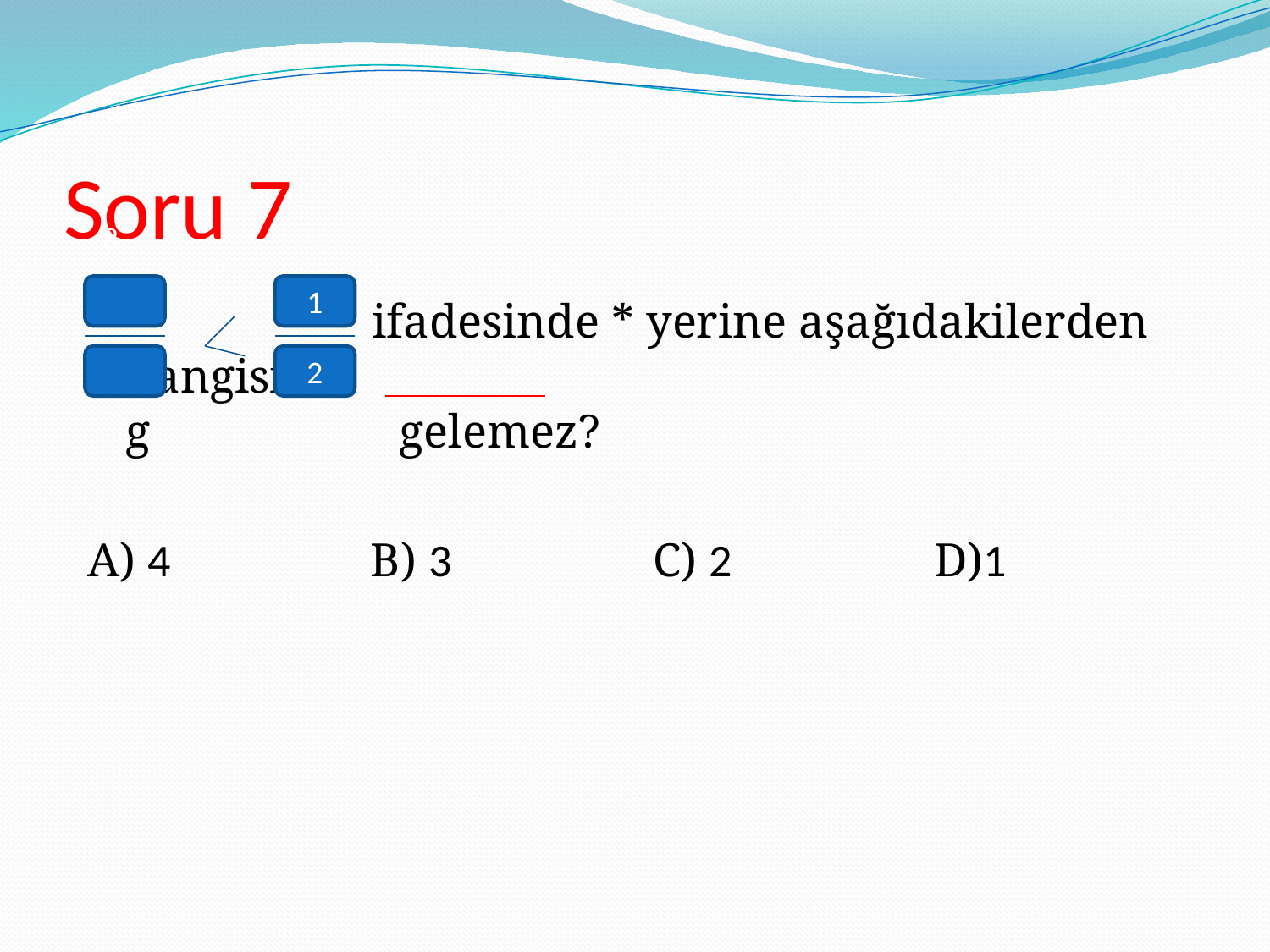

# Soru 7
*
1
                        ifadesinde * yerine aşağıdakilerden hangisi                                                                            g                     gelemez?

A) 4                 B) 3                 C) 2                 D)1
8
2